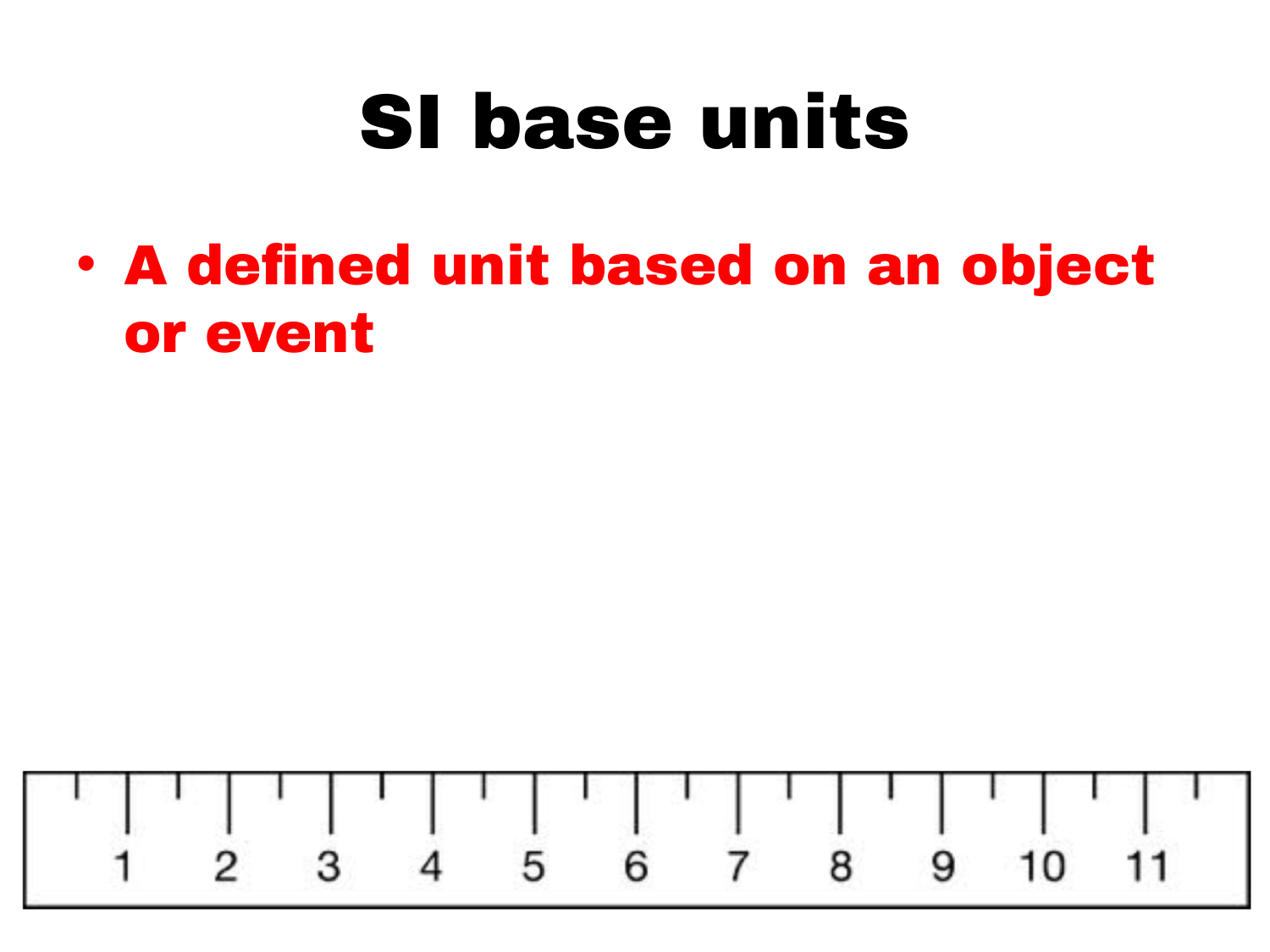

# SI base units
A defined unit based on an object or event